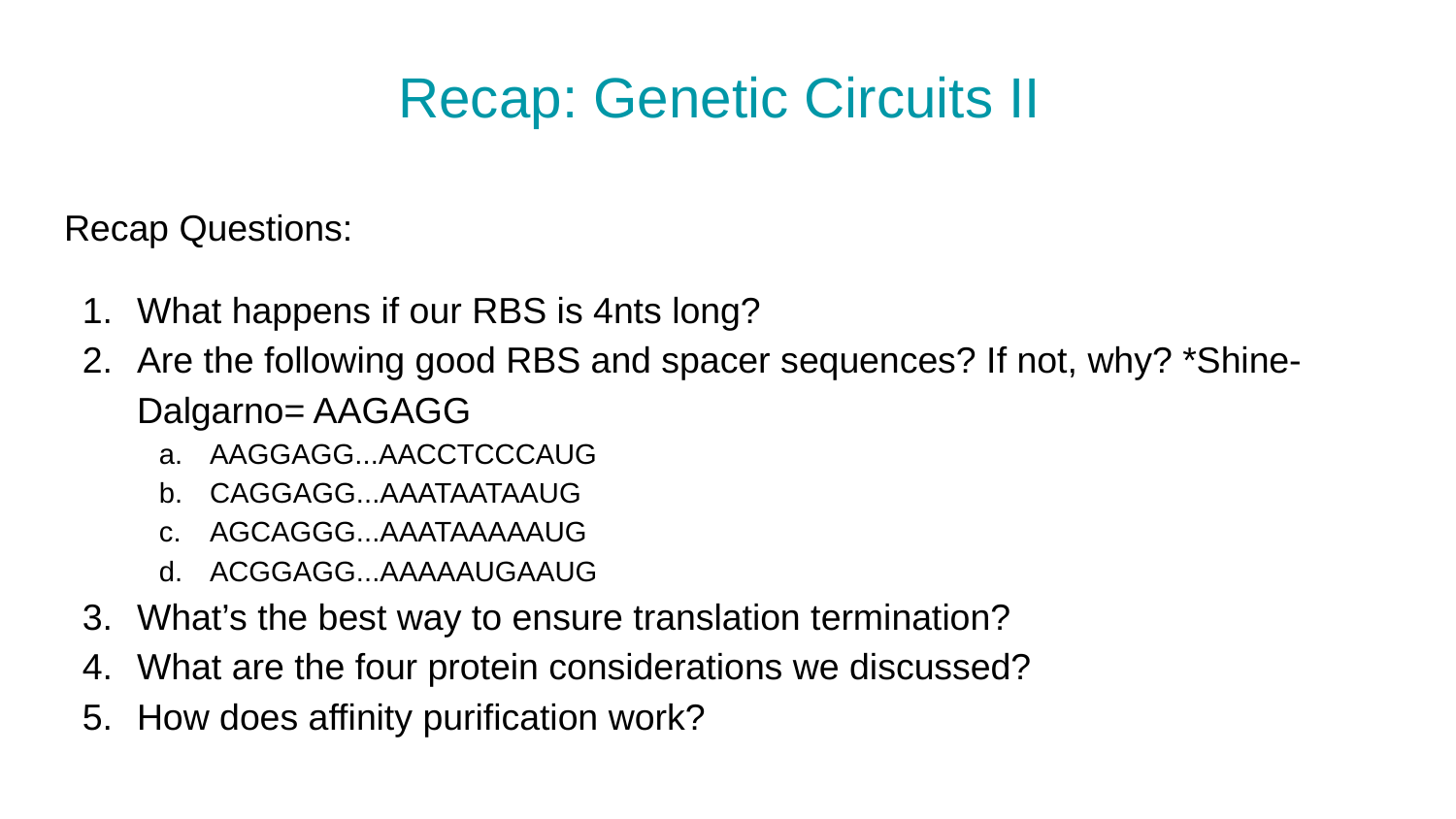

# Recap: Genetic Circuits II
Recap Questions:
What happens if our RBS is 4nts long?
Are the following good RBS and spacer sequences? If not, why? *Shine-Dalgarno= AAGAGG
AAGGAGG...AACCTCCCAUG
CAGGAGG...AAATAATAAUG
AGCAGGG...AAATAAAAAUG
ACGGAGG...AAAAAUGAAUG
What’s the best way to ensure translation termination?
What are the four protein considerations we discussed?
How does affinity purification work?